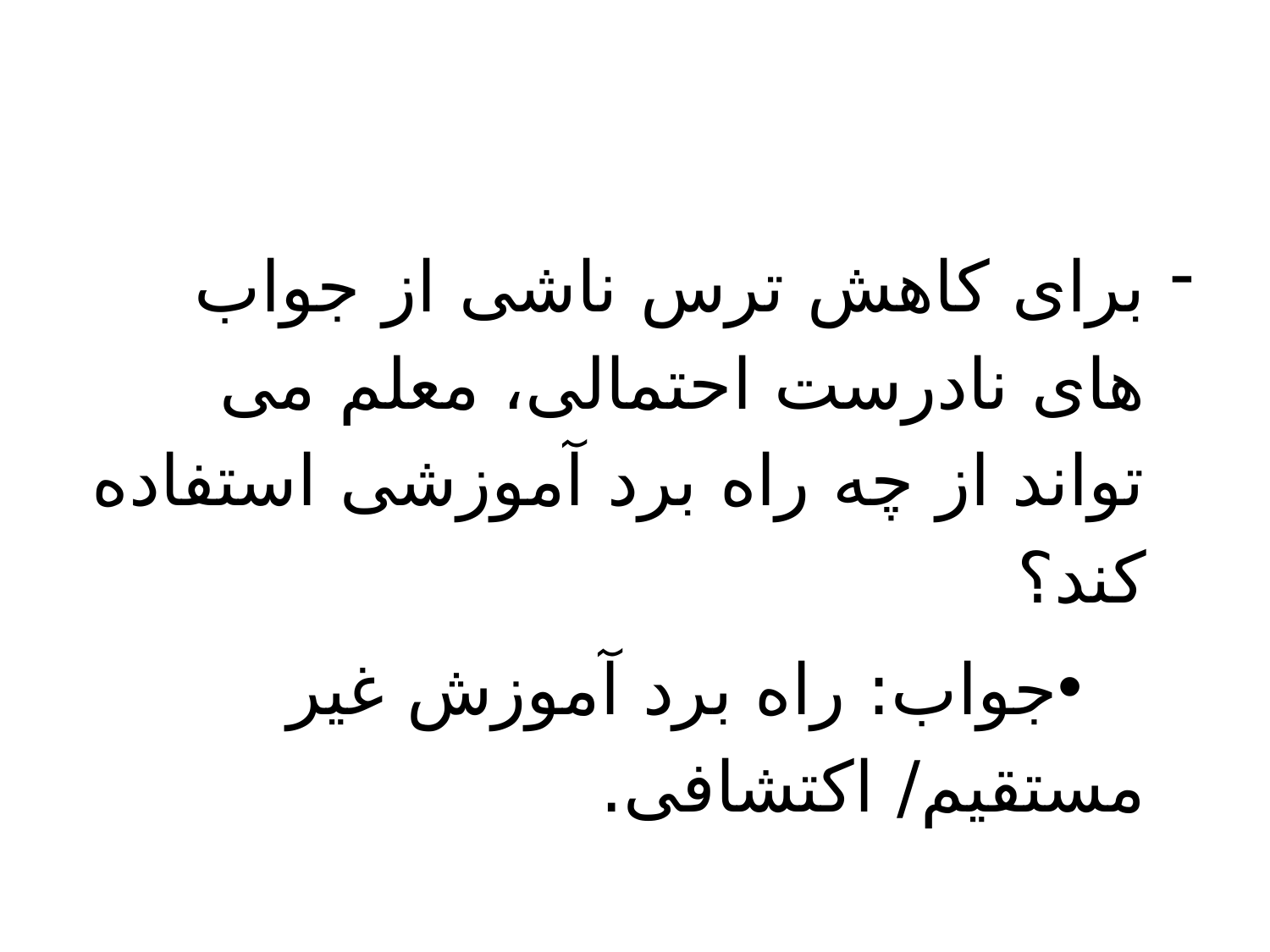

#
برای کاهش ترس ناشی از جواب های نادرست احتمالی، معلم می تواند از چه راه برد آموزشی استفاده کند؟
جواب: راه برد آموزش غیر مستقیم/ اکتشافی.